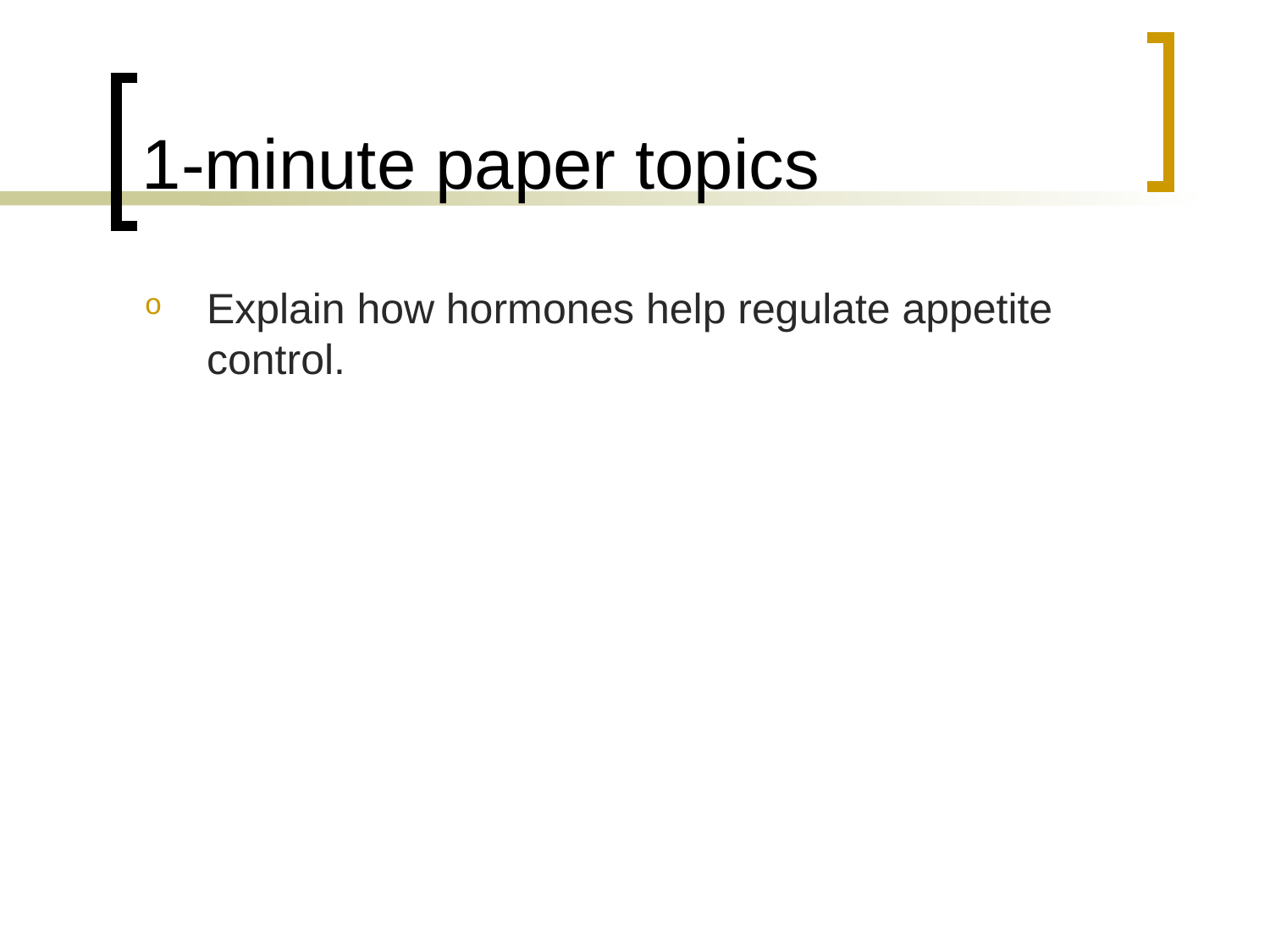

# 1-minute paper topics
Explain how hormones help regulate appetite control.